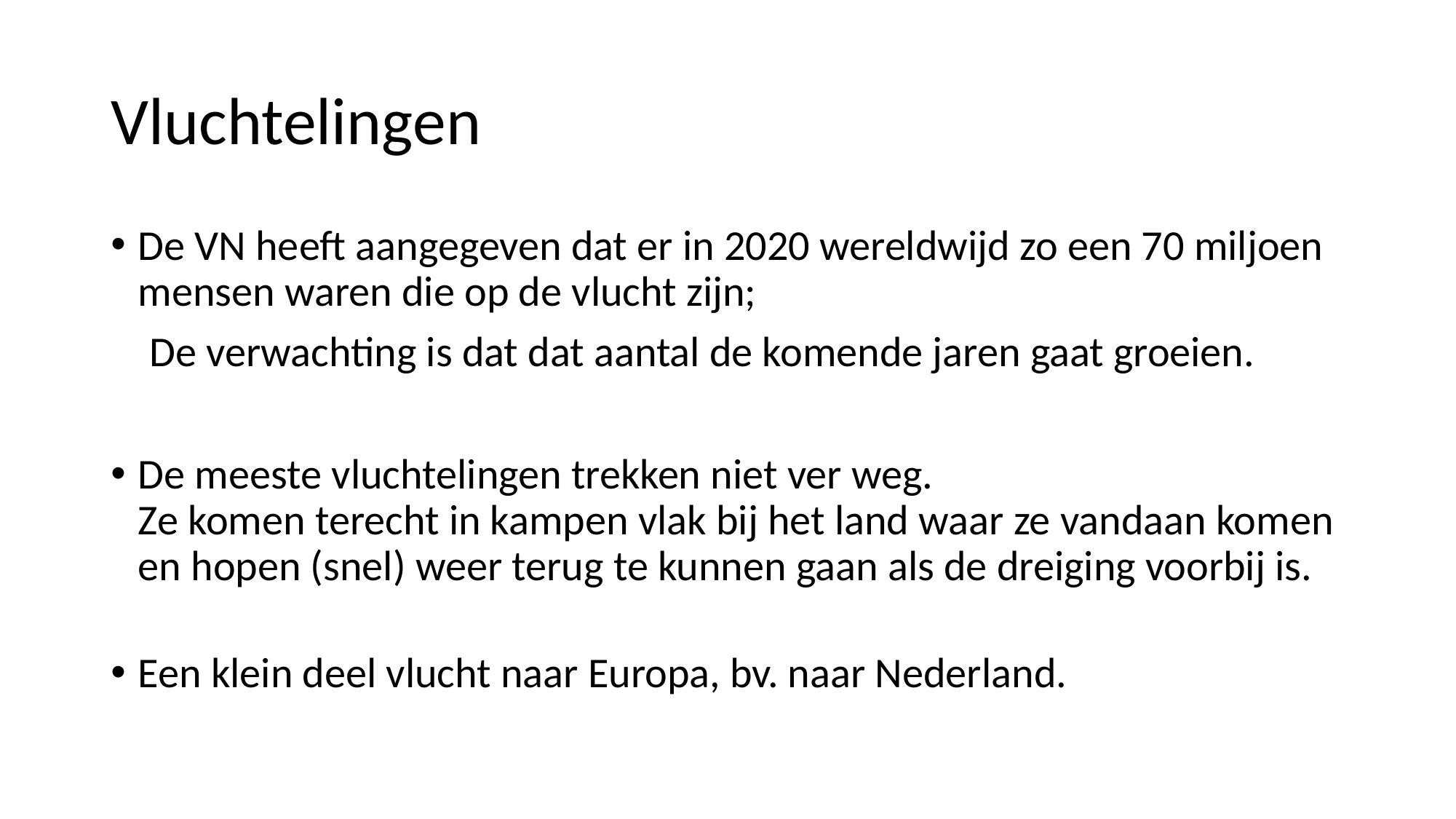

# Vluchtelingen
De VN heeft aangegeven dat er in 2020 wereldwijd zo een 70 miljoen mensen waren die op de vlucht zijn;
    De verwachting is dat dat aantal de komende jaren gaat groeien.

De meeste vluchtelingen trekken niet ver weg.
Ze komen terecht in kampen vlak bij het land waar ze vandaan komen en hopen (snel) weer terug te kunnen gaan als de dreiging voorbij is.
Een klein deel vlucht naar Europa, bv. naar Nederland.